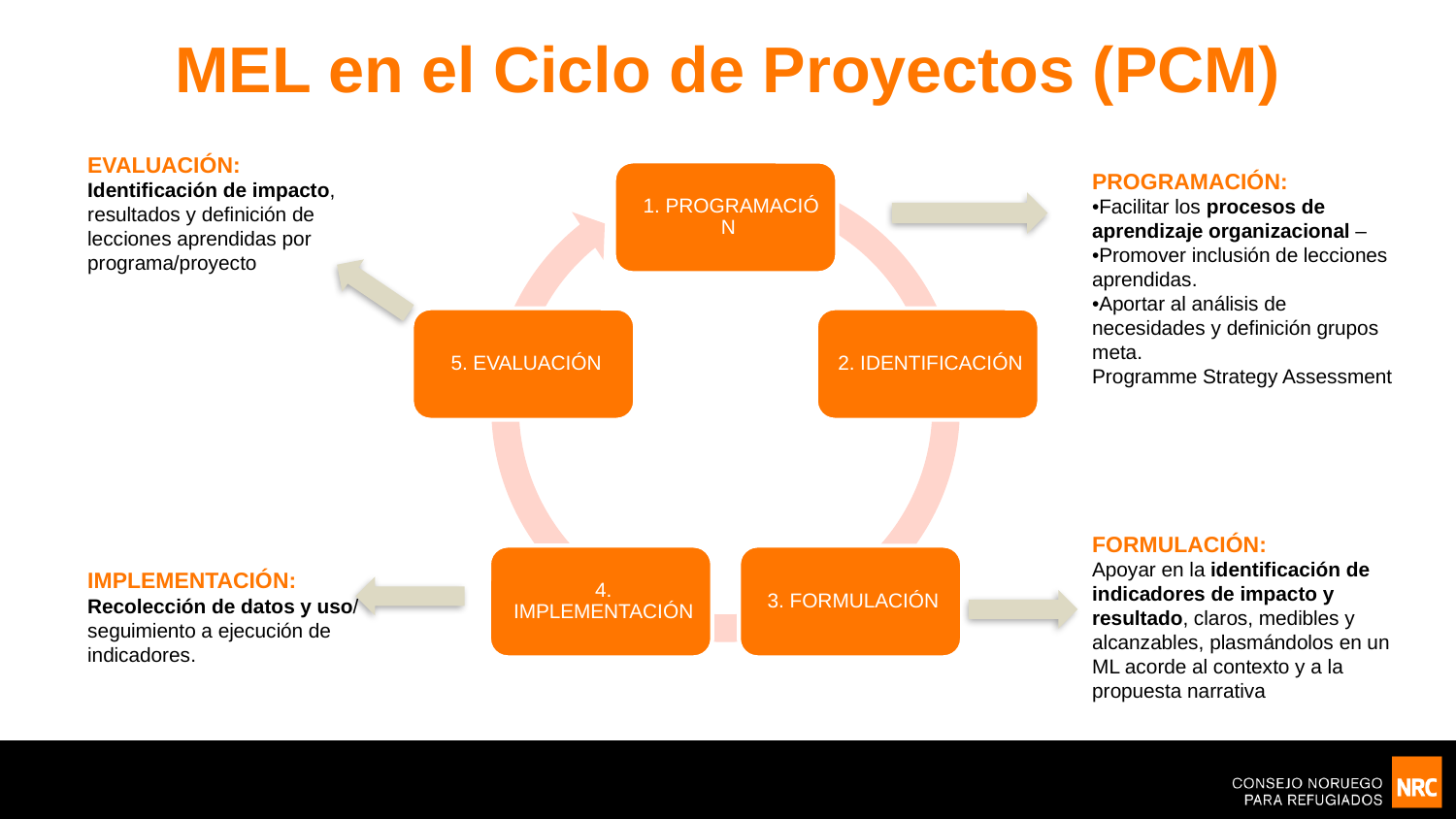

MEL en el Ciclo de Proyectos (PCM)

EVALUACIÓN:
Identificación de impacto, resultados y definición de lecciones aprendidas por programa/proyecto
 1. PROGRAMACIÓN
2. IDENTIFICACIÓN
3. FORMULACIÓN
4. IMPLEMENTACIÓN
5. EVALUACIÓN
PROGRAMACIÓN:
•Facilitar los procesos de aprendizaje organizacional –
•Promover inclusión de lecciones aprendidas.
•Aportar al análisis de necesidades y definición grupos meta.
Programme Strategy Assessment

FORMULACIÓN:
Apoyar en la identificación de indicadores de impacto y resultado, claros, medibles y alcanzables, plasmándolos en un ML acorde al contexto y a la propuesta narrativa

IMPLEMENTACIÓN:
Recolección de datos y uso/ seguimiento a ejecución de indicadores.